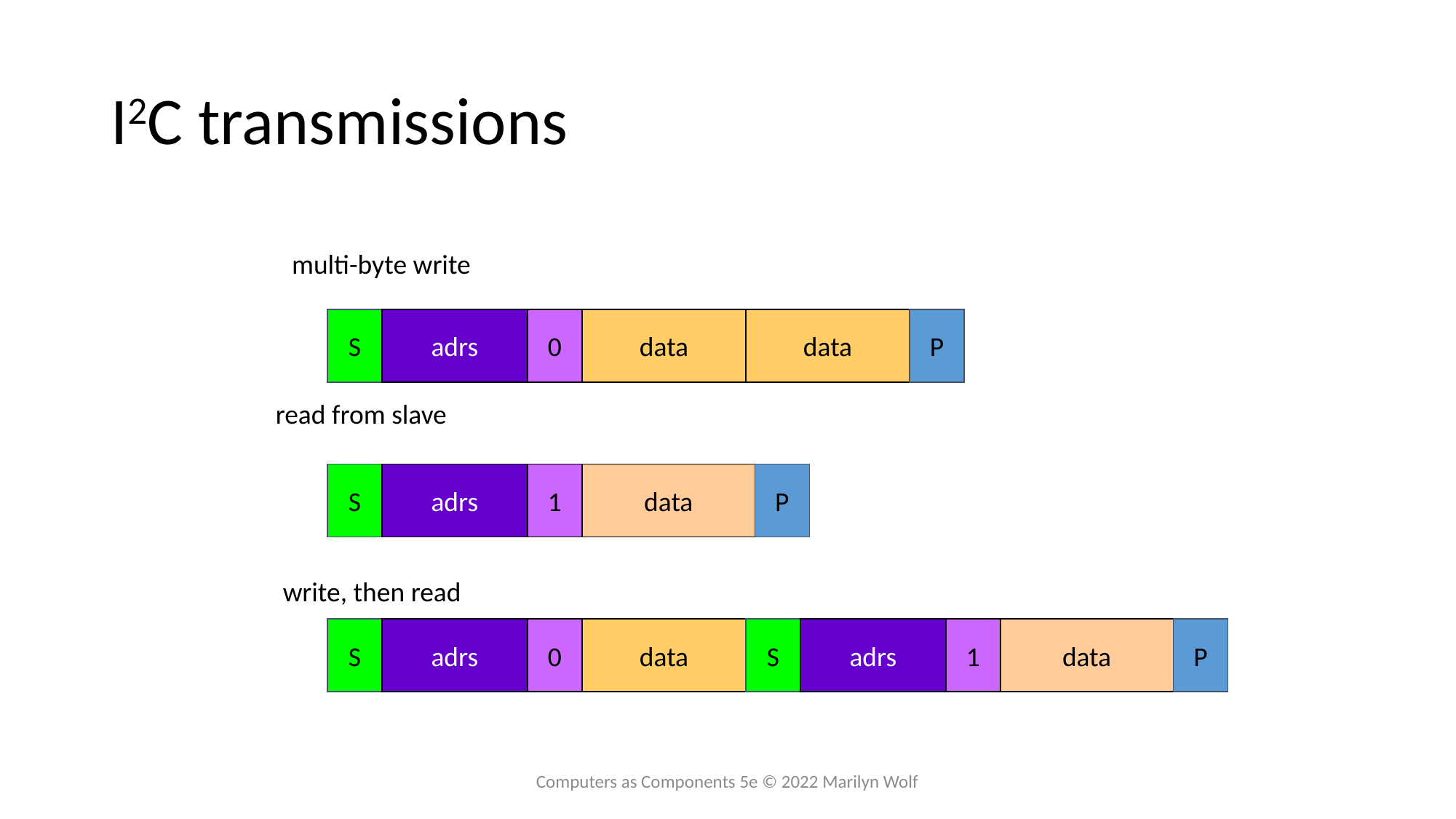

# I2C transmissions
multi-byte write
S
adrs
0
data
data
P
read from slave
S
adrs
1
data
P
write, then read
S
adrs
0
data
S
adrs
1
data
P
Computers as Components 5e © 2022 Marilyn Wolf